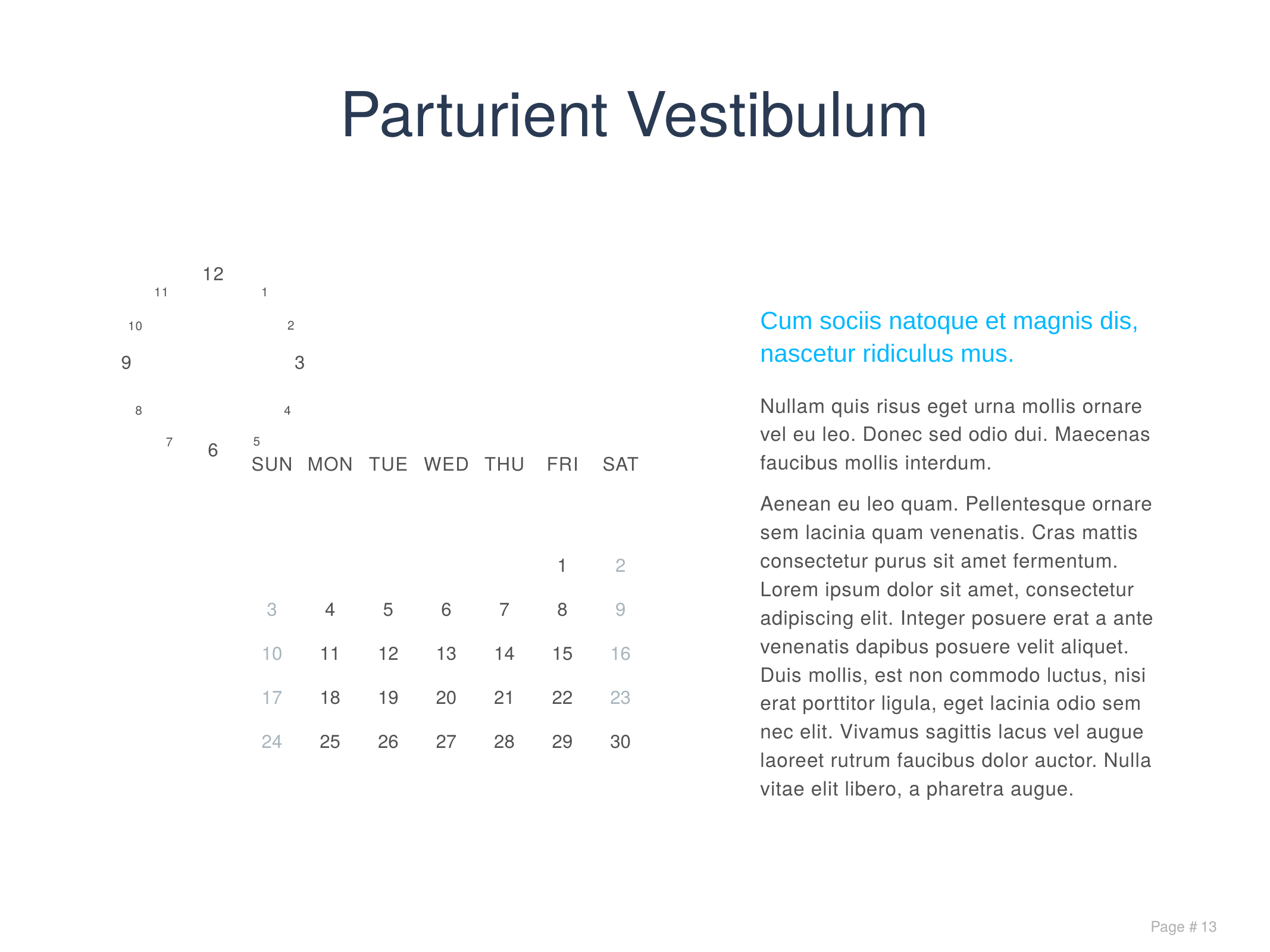

# Parturient Vestibulum

12
11
1
Cum sociis natoque et magnis dis, nascetur ridiculus mus.

2
10

june
3
9

Nullam quis risus eget urna mollis ornare vel eu leo. Donec sed odio dui. Maecenas faucibus mollis interdum.
Aenean eu leo quam. Pellentesque ornare sem lacinia quam venenatis. Cras mattis consectetur purus sit amet fermentum. Lorem ipsum dolor sit amet, consectetur adipiscing elit. Integer posuere erat a ante venenatis dapibus posuere velit aliquet. Duis mollis, est non commodo luctus, nisi erat porttitor ligula, eget lacinia odio sem nec elit. Vivamus sagittis lacus vel augue laoreet rutrum faucibus dolor auctor. Nulla vitae elit libero, a pharetra augue.
4
8

5
7

6
Sun
mon
tue
wed
thu
fri
sat

1
2

3
4
5
6
7
8
9

10
11
12
13
14
15
16

17
18
19
20
21
22
23
24
25
26
27
28
29
30
Page #
13